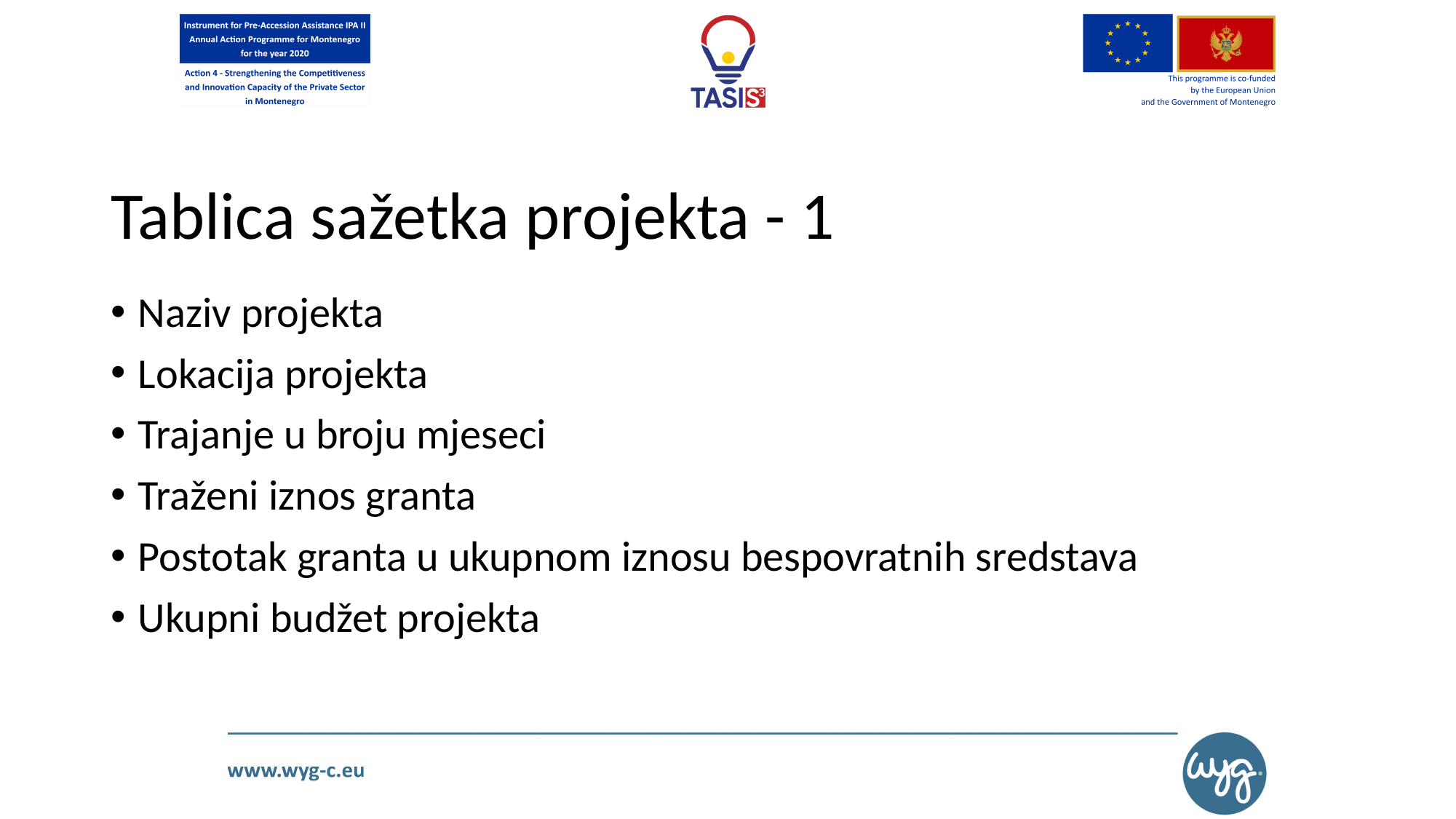

# Tablica sažetka projekta - 1
Naziv projekta
Lokacija projekta
Trajanje u broju mjeseci
Traženi iznos granta
Postotak granta u ukupnom iznosu bespovratnih sredstava
Ukupni budžet projekta